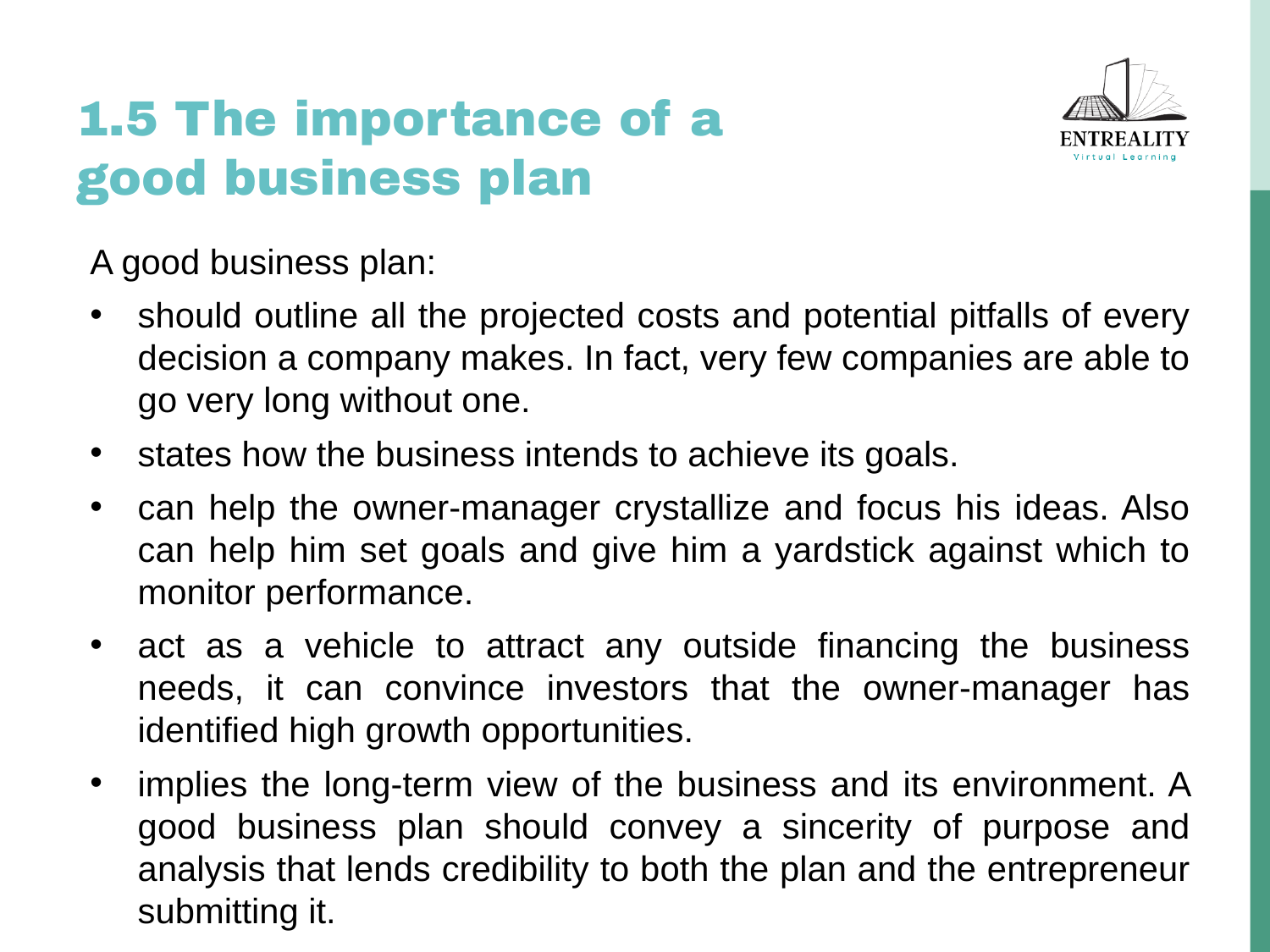

# 1.5 The importance of a good business plan
A good business plan:
should outline all the projected costs and potential pitfalls of every decision a company makes. In fact, very few companies are able to go very long without one.
states how the business intends to achieve its goals.
can help the owner-manager crystallize and focus his ideas. Also can help him set goals and give him a yardstick against which to monitor performance.
act as a vehicle to attract any outside financing the business needs, it can convince investors that the owner-manager has identified high growth opportunities.
implies the long-term view of the business and its environment. A good business plan should convey a sincerity of purpose and analysis that lends credibility to both the plan and the entrepreneur submitting it.